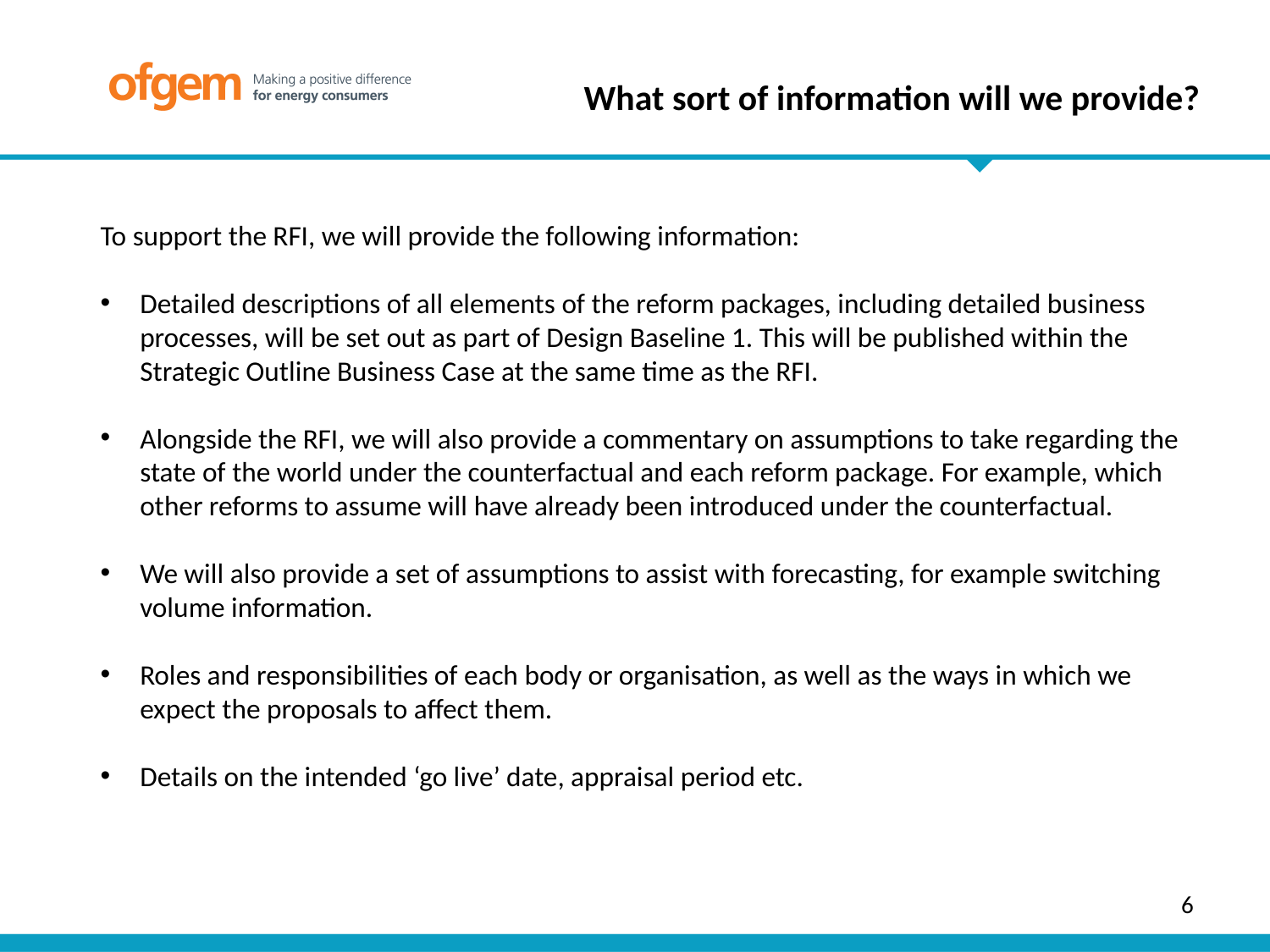

# What sort of information will we provide?
To support the RFI, we will provide the following information:

Detailed descriptions of all elements of the reform packages, including detailed business processes, will be set out as part of Design Baseline 1. This will be published within the Strategic Outline Business Case at the same time as the RFI.

Alongside the RFI, we will also provide a commentary on assumptions to take regarding the state of the world under the counterfactual and each reform package. For example, which other reforms to assume will have already been introduced under the counterfactual.

We will also provide a set of assumptions to assist with forecasting, for example switching volume information.

Roles and responsibilities of each body or organisation, as well as the ways in which we expect the proposals to affect them.

Details on the intended ‘go live’ date, appraisal period etc.

6